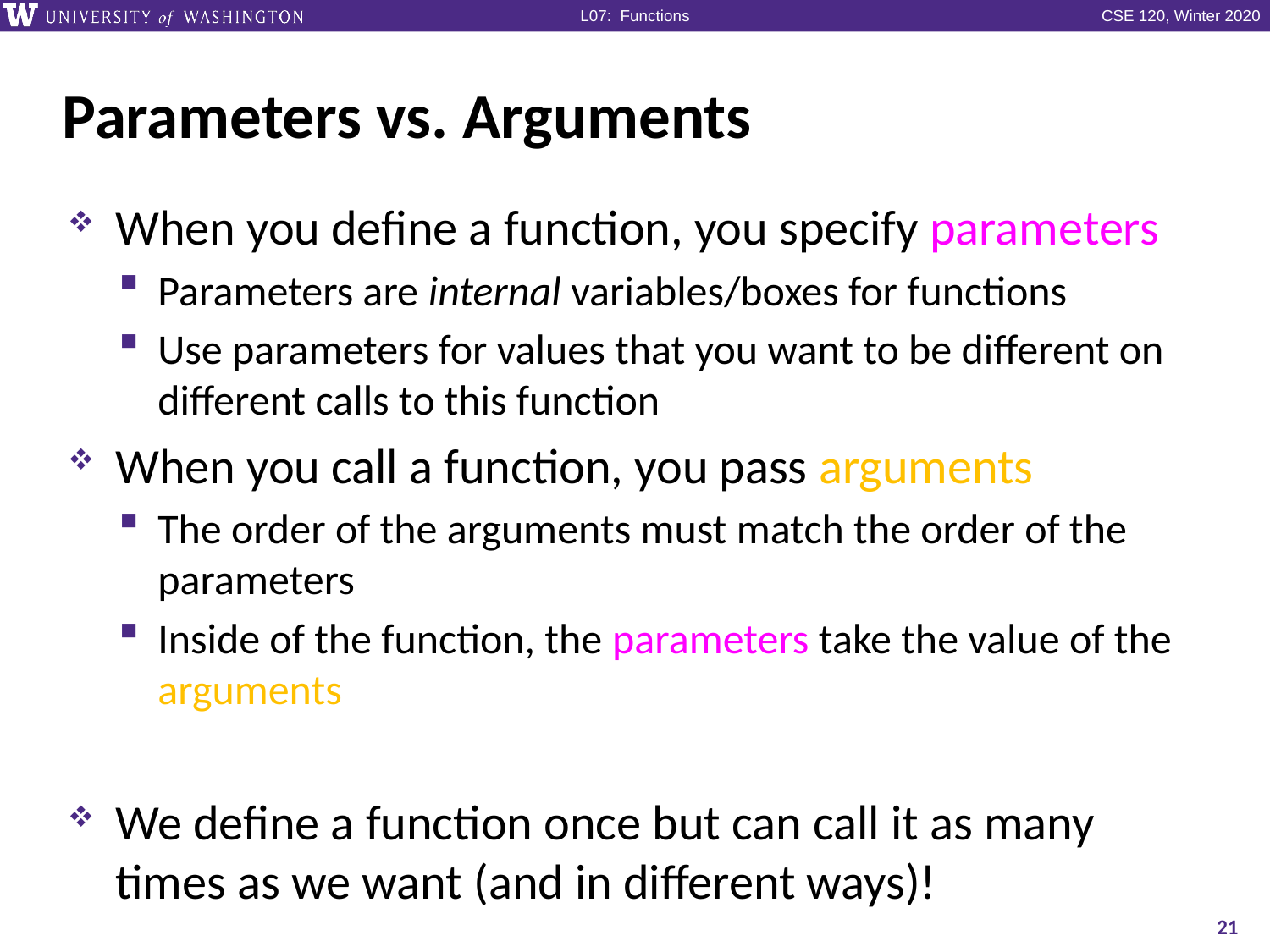

# Parameters vs. Arguments
When you define a function, you specify parameters
Parameters are internal variables/boxes for functions
Use parameters for values that you want to be different on different calls to this function
When you call a function, you pass arguments
The order of the arguments must match the order of the parameters
Inside of the function, the parameters take the value of the arguments

We define a function once but can call it as many times as we want (and in different ways)!
21